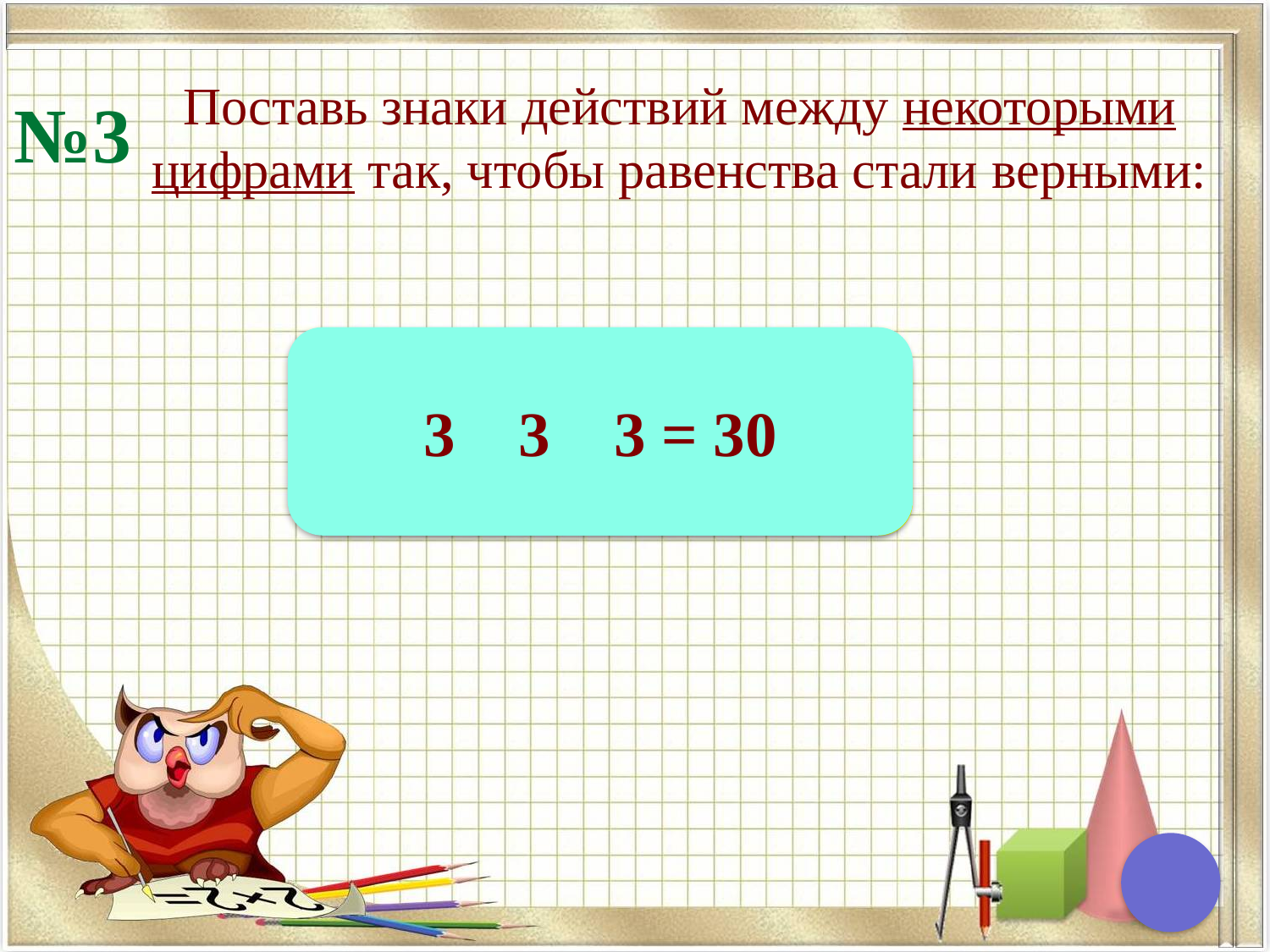

# Поставь знаки действий между некоторыми цифрами так, чтобы равенства стали верными:
№3
3    3    3 = 30

33 – 3 = 30